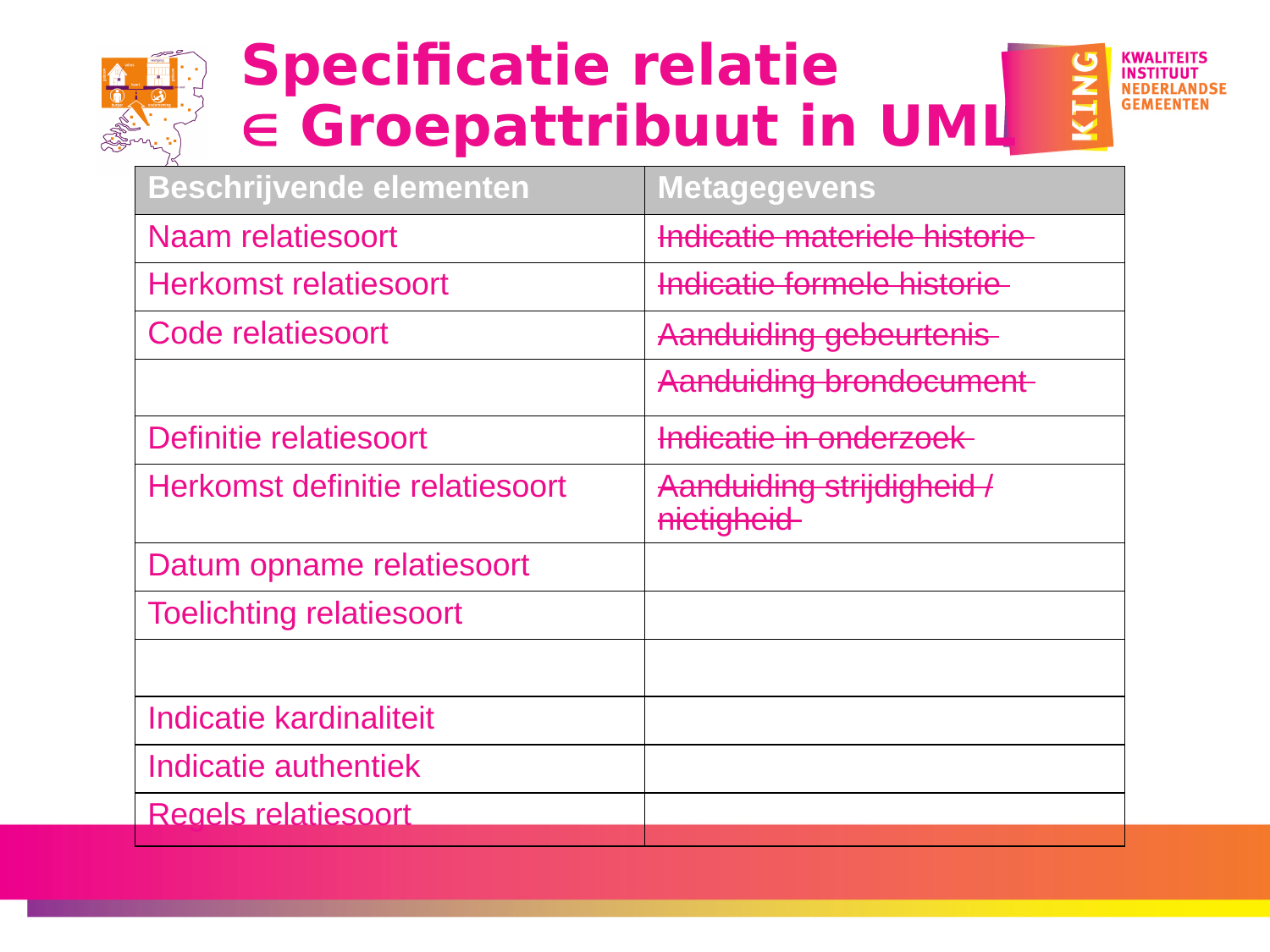

Specificatie relatie
∈ Groepattribuut in UML
| Beschrijvende elementen | Metagegevens |
| --- | --- |
| Naam relatiesoort | Indicatie materiele historie |
| Herkomst relatiesoort | Indicatie formele historie |
| Code relatiesoort | Aanduiding gebeurtenis |
|  | Aanduiding brondocument |
| Definitie relatiesoort | Indicatie in onderzoek |
| Herkomst definitie relatiesoort | Aanduiding strijdigheid / nietigheid |
| Datum opname relatiesoort |  |
| Toelichting relatiesoort |  |
|  |  |
| Indicatie kardinaliteit |  |
| Indicatie authentiek |  |
| Regels relatiesoort |  |